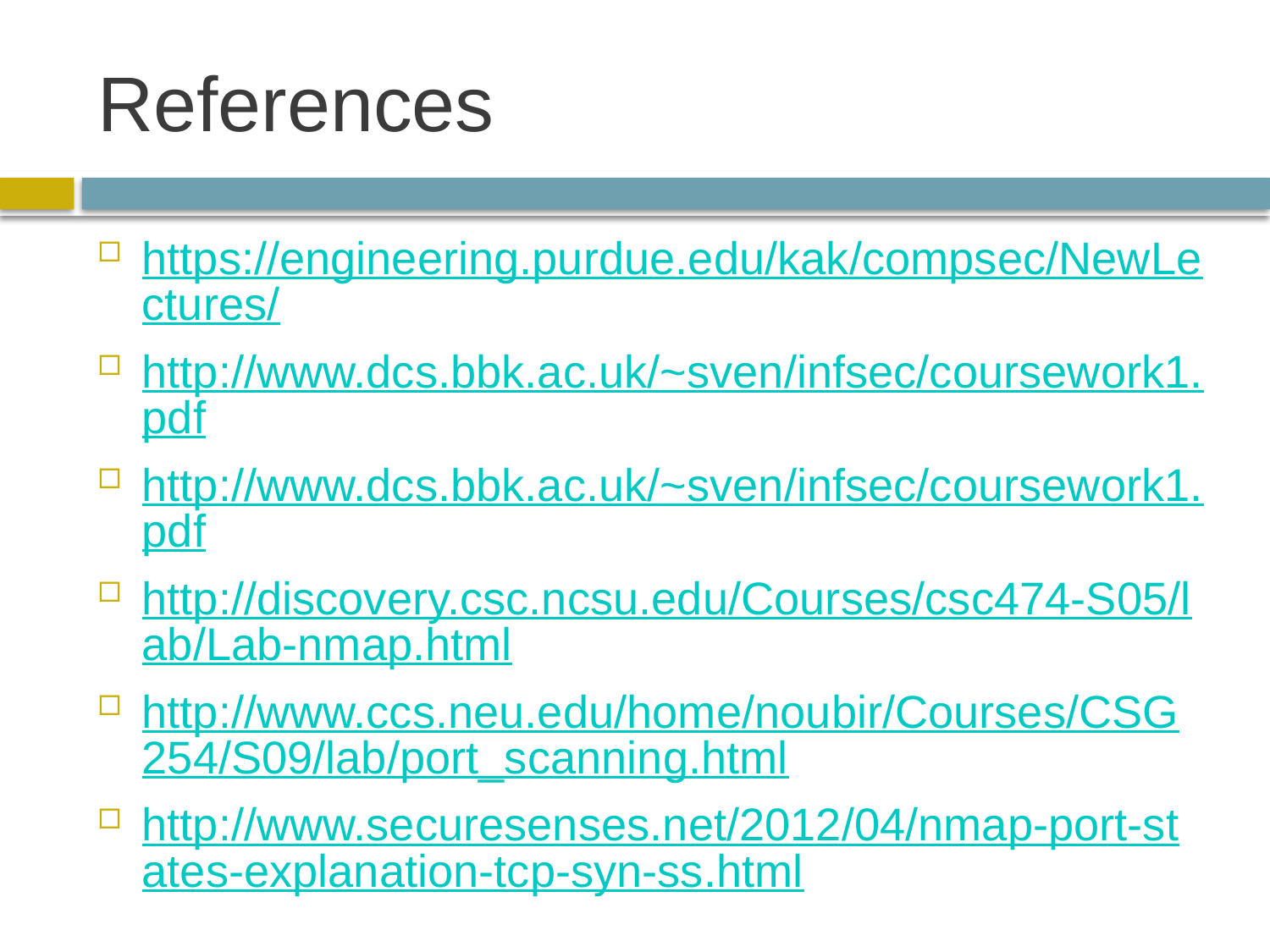

# References
https://engineering.purdue.edu/kak/compsec/NewLectures/
http://www.dcs.bbk.ac.uk/~sven/infsec/coursework1.pdf
http://www.dcs.bbk.ac.uk/~sven/infsec/coursework1.pdf
http://discovery.csc.ncsu.edu/Courses/csc474-S05/lab/Lab-nmap.html
http://www.ccs.neu.edu/home/noubir/Courses/CSG254/S09/lab/port_scanning.html
http://www.securesenses.net/2012/04/nmap-port-states-explanation-tcp-syn-ss.html